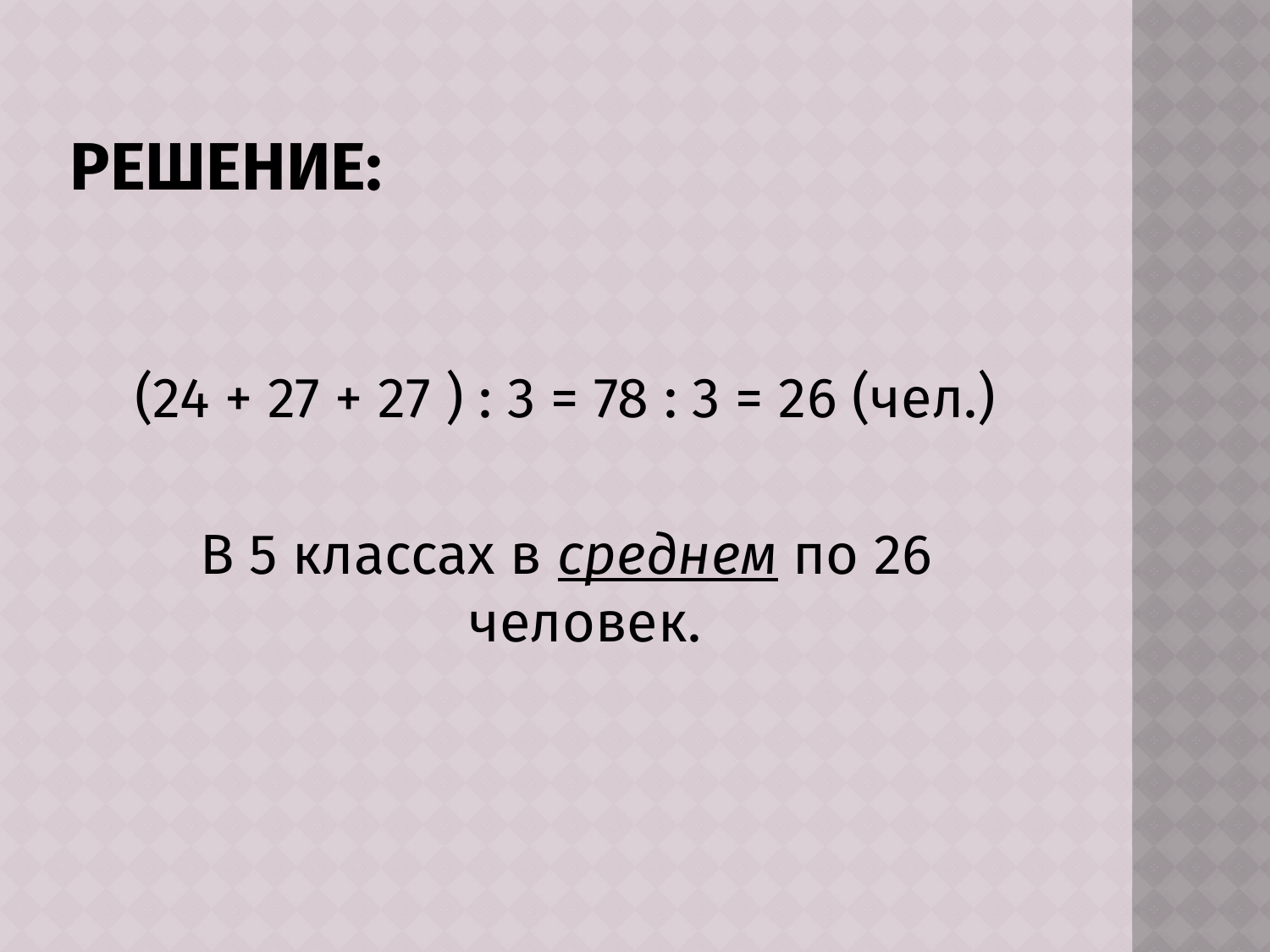

# Решение:

(24 + 27 + 27 ) : 3 = 78 : 3 = 26 (чел.)

В 5 классах в среднем по 26 человек.